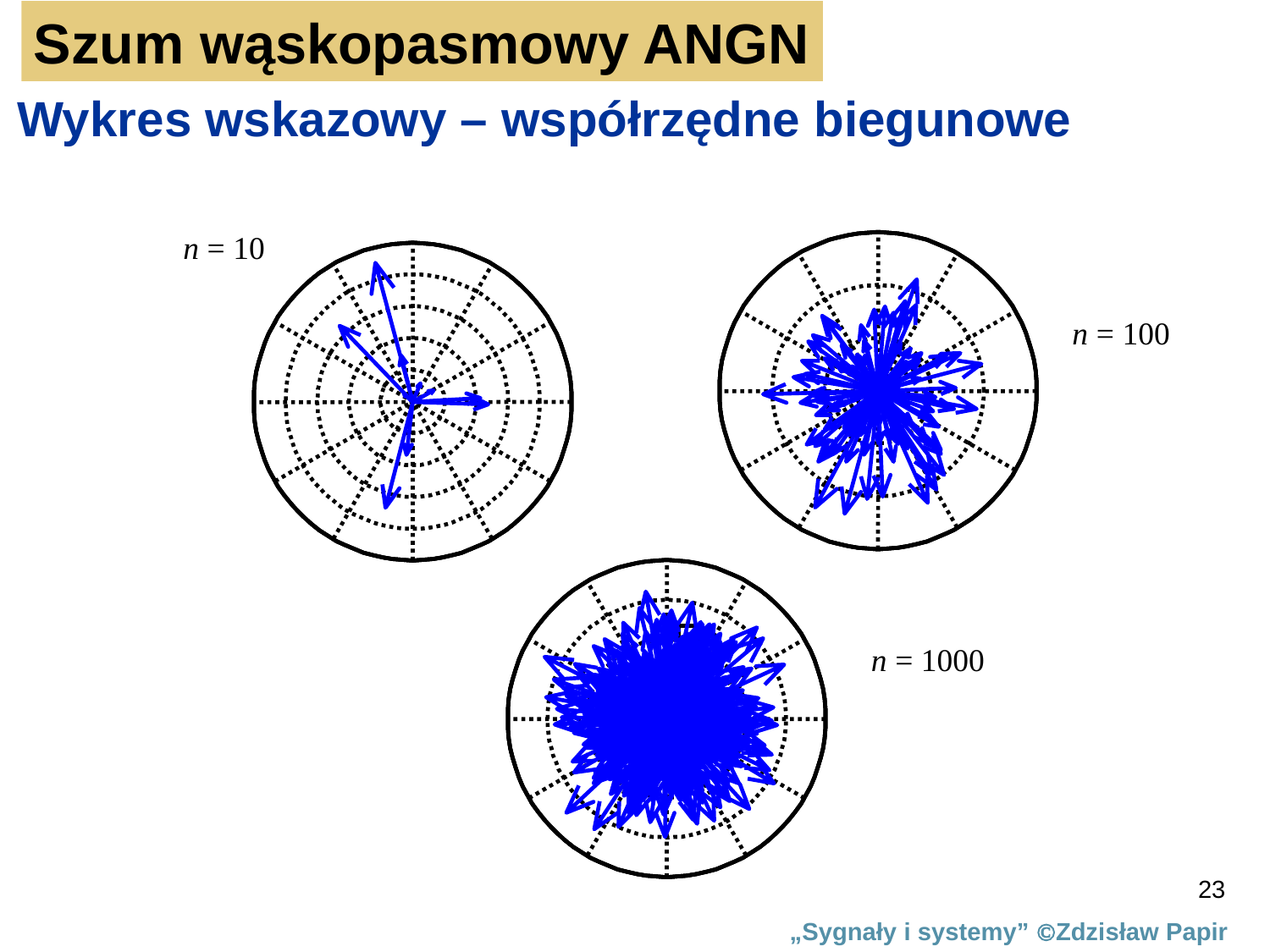

Szum wąskopasmowy ANGN
Wykres wskazowy – współrzędne biegunowe
n = 10

n = 100

  2

  1

n = 1000
23
„Sygnały i systemy” ©Zdzisław Papir